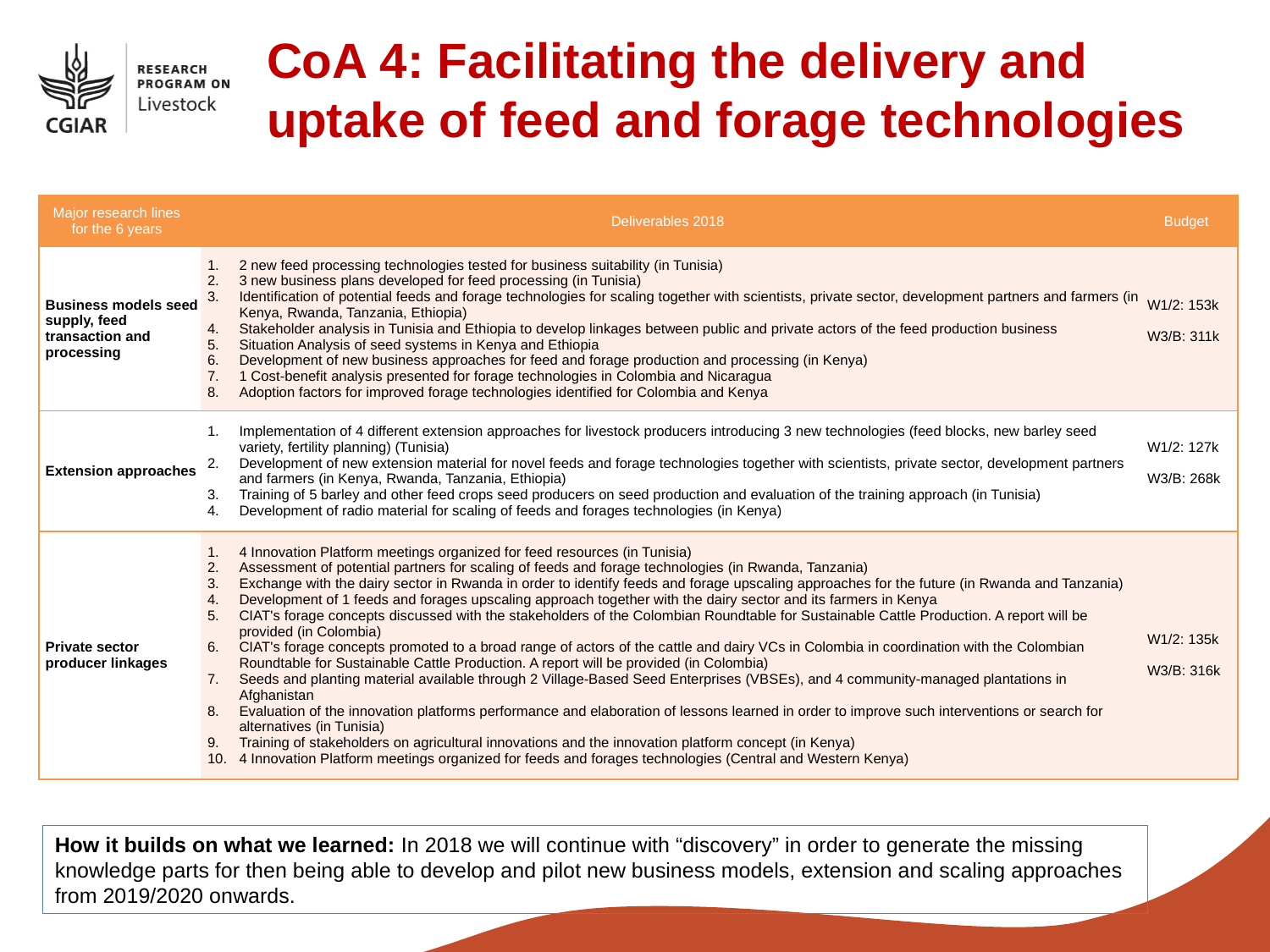

CoA 4: Facilitating the delivery and uptake of feed and forage technologies
| Major research lines for the 6 years | Deliverables 2018 | Budget |
| --- | --- | --- |
| Business models seed supply, feed transaction and processing | 2 new feed processing technologies tested for business suitability (in Tunisia) 3 new business plans developed for feed processing (in Tunisia) Identification of potential feeds and forage technologies for scaling together with scientists, private sector, development partners and farmers (in Kenya, Rwanda, Tanzania, Ethiopia) Stakeholder analysis in Tunisia and Ethiopia to develop linkages between public and private actors of the feed production business Situation Analysis of seed systems in Kenya and Ethiopia Development of new business approaches for feed and forage production and processing (in Kenya) 1 Cost-benefit analysis presented for forage technologies in Colombia and Nicaragua Adoption factors for improved forage technologies identified for Colombia and Kenya | W1/2: 153k W3/B: 311k |
| Extension approaches | Implementation of 4 different extension approaches for livestock producers introducing 3 new technologies (feed blocks, new barley seed variety, fertility planning) (Tunisia) Development of new extension material for novel feeds and forage technologies together with scientists, private sector, development partners and farmers (in Kenya, Rwanda, Tanzania, Ethiopia) Training of 5 barley and other feed crops seed producers on seed production and evaluation of the training approach (in Tunisia) Development of radio material for scaling of feeds and forages technologies (in Kenya) | W1/2: 127k W3/B: 268k |
| Private sector producer linkages | 4 Innovation Platform meetings organized for feed resources (in Tunisia) Assessment of potential partners for scaling of feeds and forage technologies (in Rwanda, Tanzania) Exchange with the dairy sector in Rwanda in order to identify feeds and forage upscaling approaches for the future (in Rwanda and Tanzania) Development of 1 feeds and forages upscaling approach together with the dairy sector and its farmers in Kenya CIAT's forage concepts discussed with the stakeholders of the Colombian Roundtable for Sustainable Cattle Production. A report will be provided (in Colombia) CIAT's forage concepts promoted to a broad range of actors of the cattle and dairy VCs in Colombia in coordination with the Colombian Roundtable for Sustainable Cattle Production. A report will be provided (in Colombia) Seeds and planting material available through 2 Village-Based Seed Enterprises (VBSEs), and 4 community-managed plantations in Afghanistan Evaluation of the innovation platforms performance and elaboration of lessons learned in order to improve such interventions or search for alternatives (in Tunisia) Training of stakeholders on agricultural innovations and the innovation platform concept (in Kenya) 4 Innovation Platform meetings organized for feeds and forages technologies (Central and Western Kenya) | W1/2: 135k W3/B: 316k |
How it builds on what we learned: In 2018 we will continue with “discovery” in order to generate the missing knowledge parts for then being able to develop and pilot new business models, extension and scaling approaches from 2019/2020 onwards.